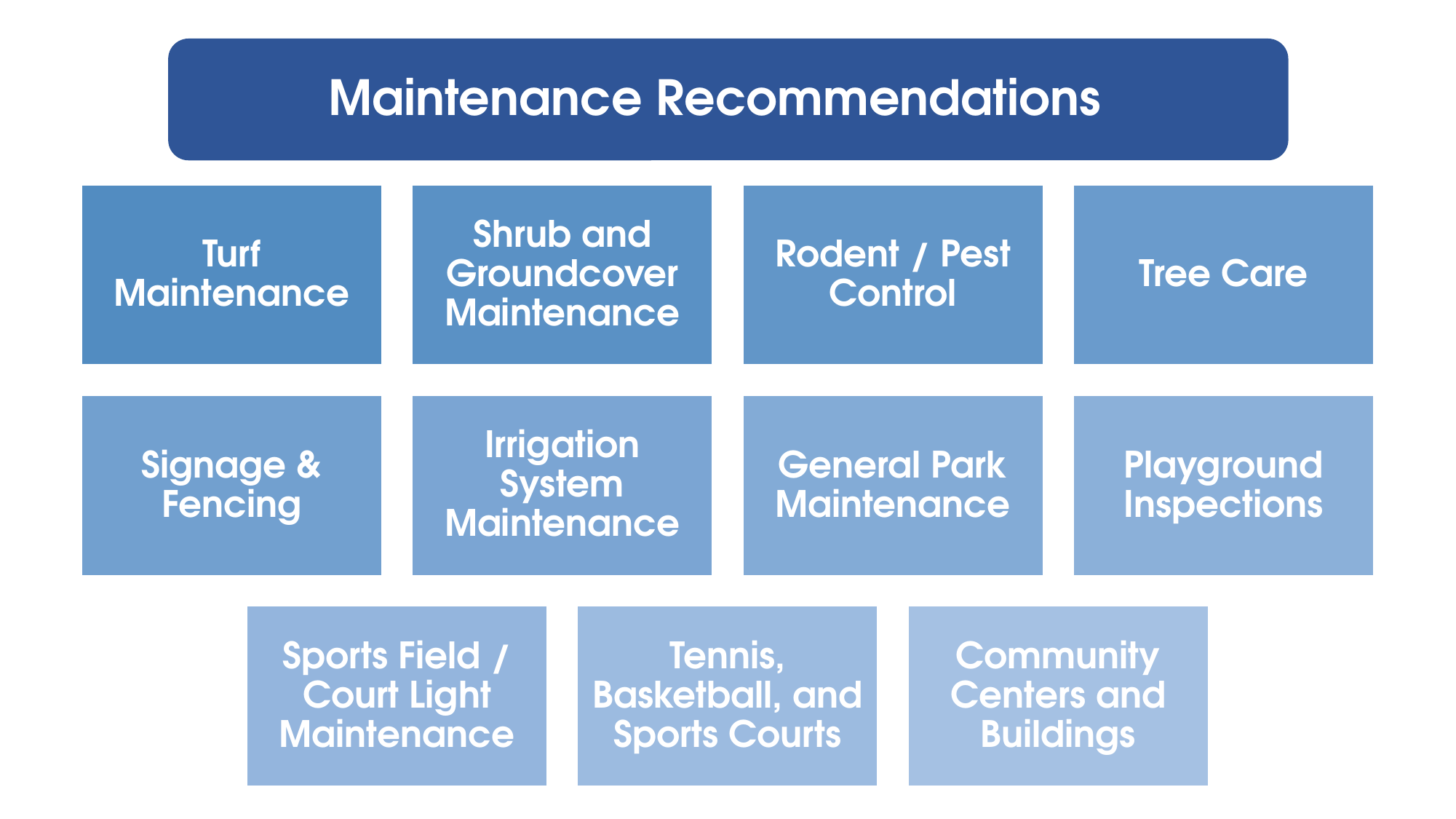

# Maintenance Recommendations

Turf Maintenance
Shrub and Groundcover Maintenance
Rodent / Pest Control
Tree Care
Signage & Fencing
Irrigation System Maintenance
General Park Maintenance
Playground Inspections
Sports Field / Court Light Maintenance
Tennis, Basketball, and Sports Courts
Community Centers and Buildings